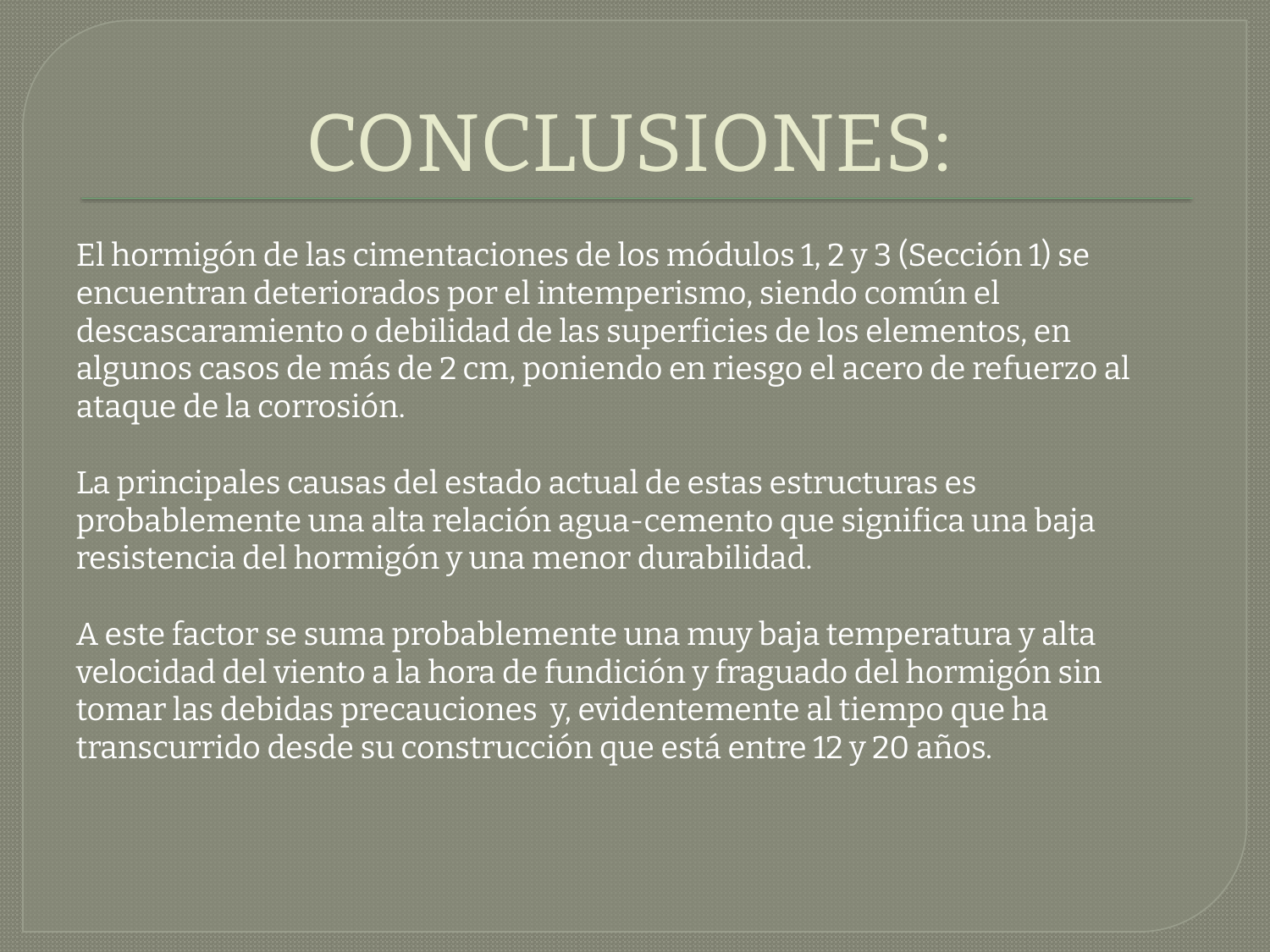

# CONCLUSIONES:

El hormigón de las cimentaciones de los módulos 1, 2 y 3 (Sección 1) se encuentran deteriorados por el intemperismo, siendo común el descascaramiento o debilidad de las superficies de los elementos, en algunos casos de más de 2 cm, poniendo en riesgo el acero de refuerzo al ataque de la corrosión.

La principales causas del estado actual de estas estructuras es probablemente una alta relación agua-cemento que significa una baja resistencia del hormigón y una menor durabilidad.

A este factor se suma probablemente una muy baja temperatura y alta velocidad del viento a la hora de fundición y fraguado del hormigón sin tomar las debidas precauciones  y, evidentemente al tiempo que ha transcurrido desde su construcción que está entre 12 y 20 años.